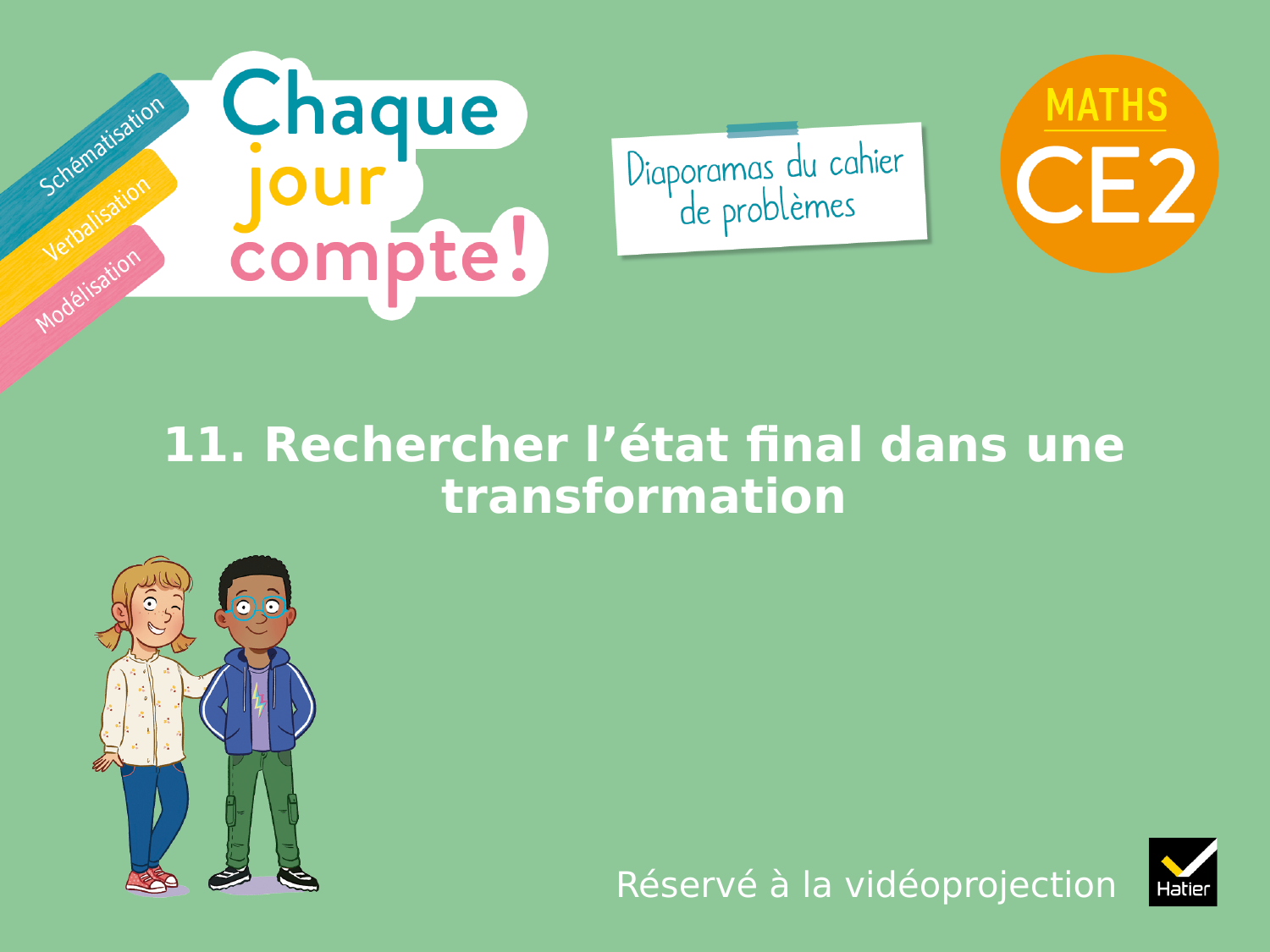

# 11. Rechercher l’état final dans une transformation